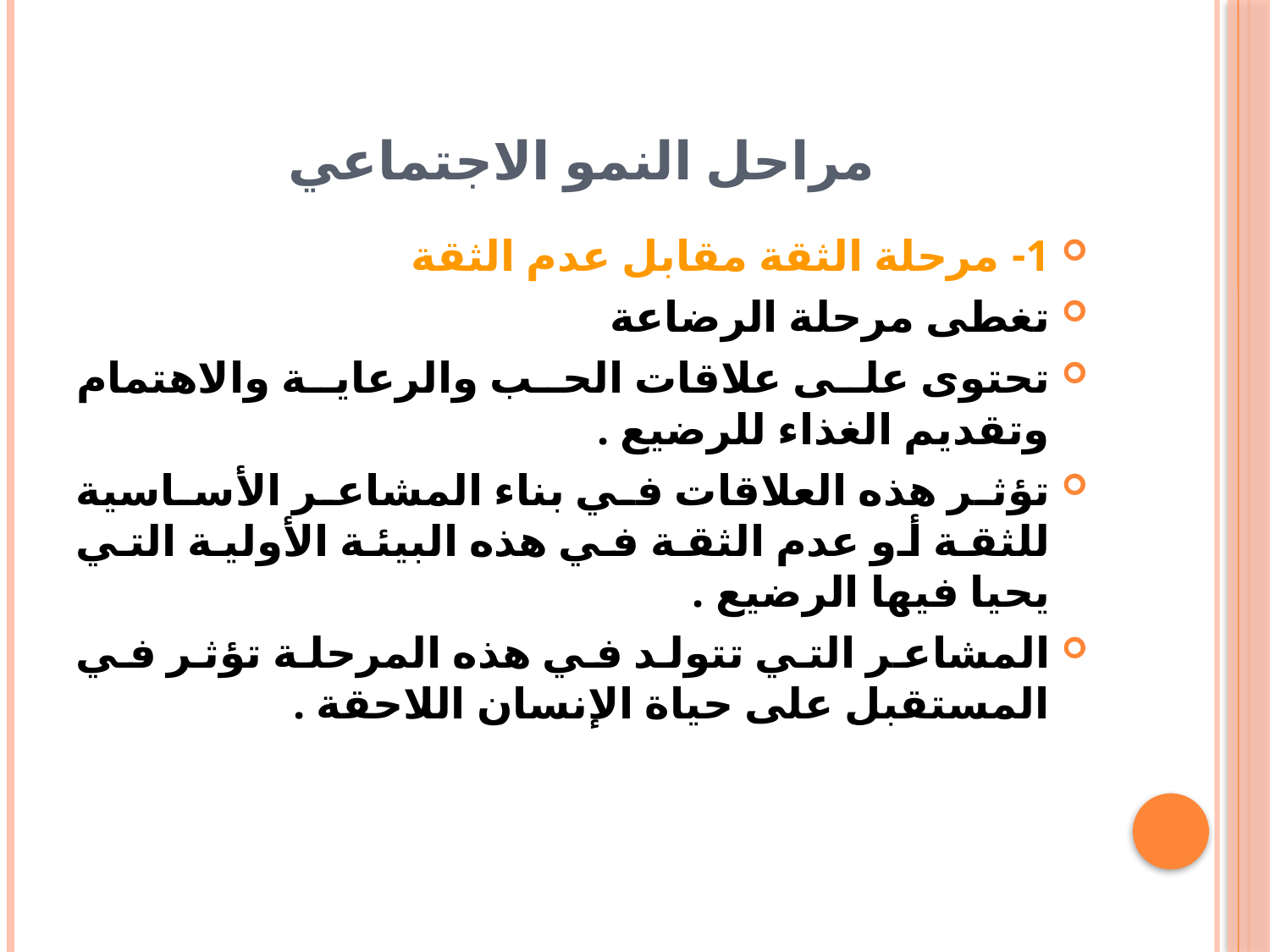

# مراحل النمو الاجتماعي
1- مرحلة الثقة مقابل عدم الثقة
تغطى مرحلة الرضاعة
تحتوى على علاقات الحب والرعاية والاهتمام وتقديم الغذاء للرضيع .
تؤثر هذه العلاقات في بناء المشاعر الأساسية للثقة أو عدم الثقة في هذه البيئة الأولية التي يحيا فيها الرضيع .
المشاعر التي تتولد في هذه المرحلة تؤثر في المستقبل على حياة الإنسان اللاحقة .